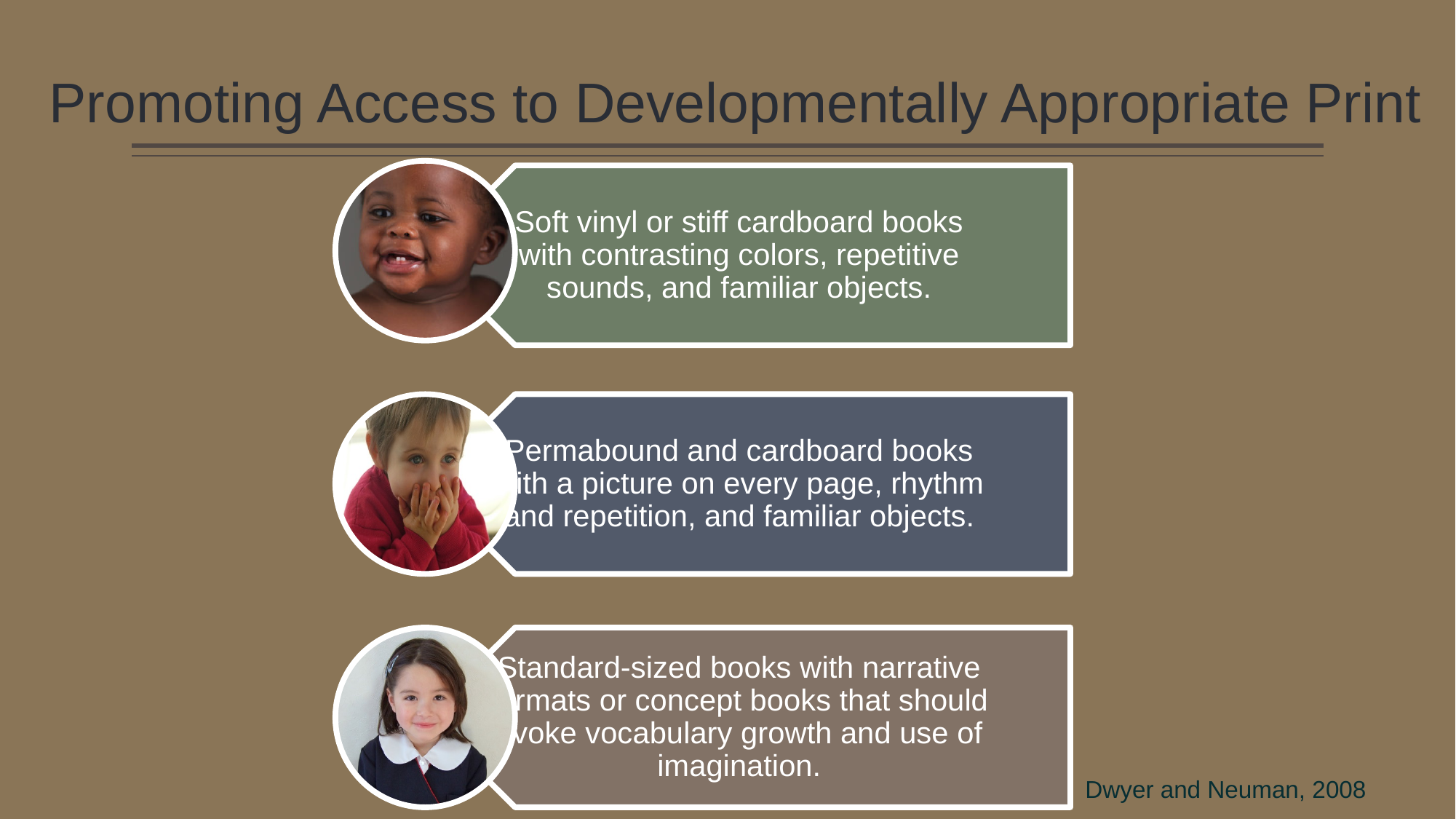

# Promoting Access to Developmentally Appropriate Print

Soft vinyl or stiff cardboard books with contrasting colors, repetitive sounds, and familiar objects.
Permabound and cardboard books with a picture on every page, rhythm and repetition, and familiar objects.
Standard-sized books with narrative formats or concept books that should evoke vocabulary growth and use of imagination.
Dwyer and Neuman, 2008